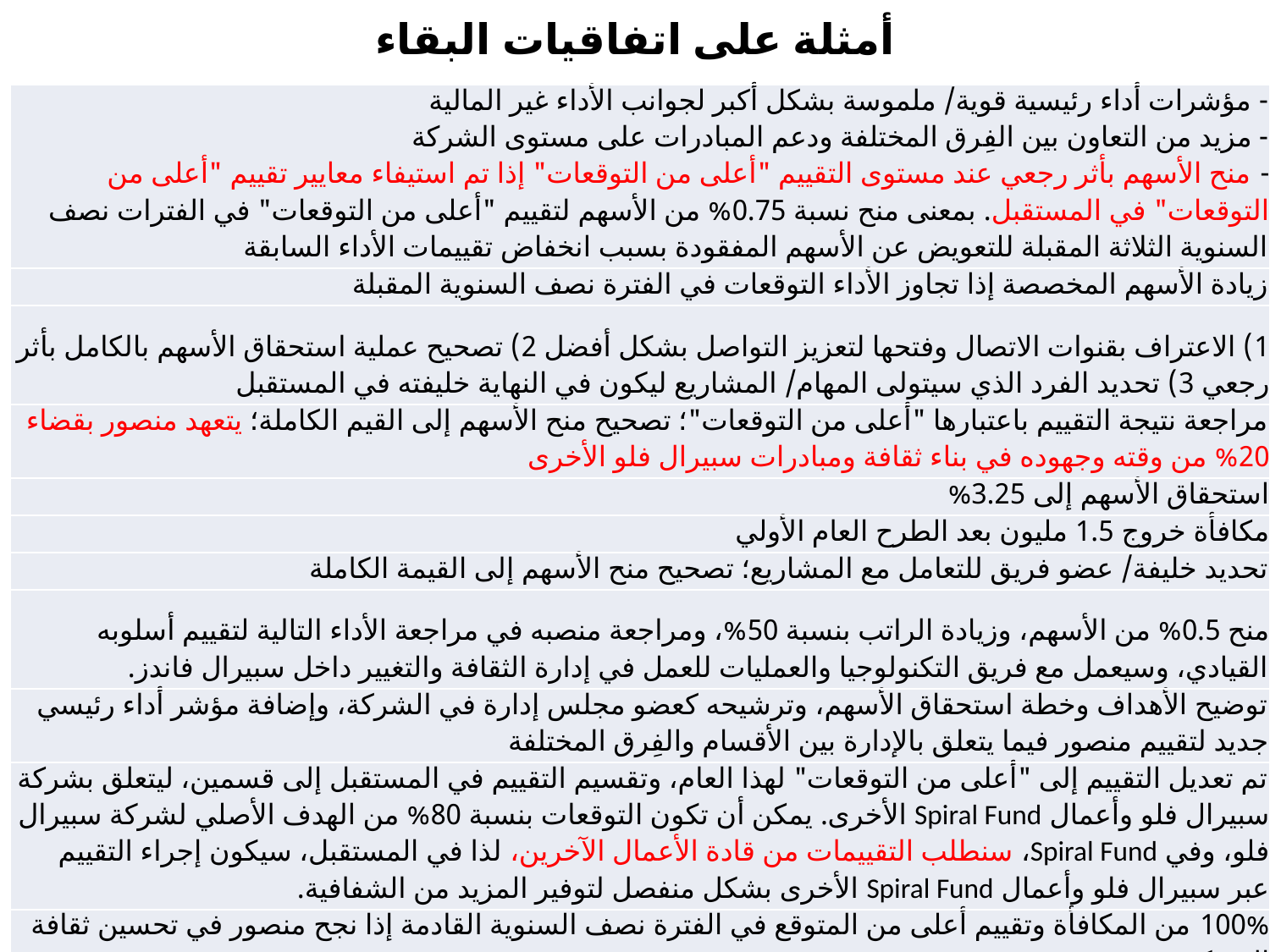

أمثلة على اتفاقيات البقاء
| - مؤشرات أداء رئيسية قوية/ ملموسة بشكل أكبر لجوانب الأداء غير المالية - مزيد من التعاون بين الفِرق المختلفة ودعم المبادرات على مستوى الشركة - منح الأسهم بأثر رجعي عند مستوى التقييم "أعلى من التوقعات" إذا تم استيفاء معايير تقييم "أعلى من التوقعات" في المستقبل. بمعنى منح نسبة 0.75% من الأسهم لتقييم "أعلى من التوقعات" في الفترات نصف السنوية الثلاثة المقبلة للتعويض عن الأسهم المفقودة بسبب انخفاض تقييمات الأداء السابقة |
| --- |
| زيادة الأسهم المخصصة إذا تجاوز الأداء التوقعات في الفترة نصف السنوية المقبلة |
| 1) الاعتراف بقنوات الاتصال وفتحها لتعزيز التواصل بشكل أفضل 2) تصحيح عملية استحقاق الأسهم بالكامل بأثر رجعي 3) تحديد الفرد الذي سيتولى المهام/ المشاريع ليكون في النهاية خليفته في المستقبل |
| مراجعة نتيجة التقييم باعتبارها "أعلى من التوقعات"؛ تصحيح منح الأسهم إلى القيم الكاملة؛ يتعهد منصور بقضاء 20% من وقته وجهوده في بناء ثقافة ومبادرات سبيرال فلو الأخرى |
| استحقاق الأسهم إلى 3.25% |
| مكافأة خروج 1.5 مليون بعد الطرح العام الأولي |
| تحديد خليفة/ عضو فريق للتعامل مع المشاريع؛ تصحيح منح الأسهم إلى القيمة الكاملة |
| منح 0.5% من الأسهم، وزيادة الراتب بنسبة 50%، ومراجعة منصبه في مراجعة الأداء التالية لتقييم أسلوبه القيادي، وسيعمل مع فريق التكنولوجيا والعمليات للعمل في إدارة الثقافة والتغيير داخل سبيرال فاندز. |
| توضيح الأهداف وخطة استحقاق الأسهم، وترشيحه كعضو مجلس إدارة في الشركة، وإضافة مؤشر أداء رئيسي جديد لتقييم منصور فيما يتعلق بالإدارة بين الأقسام والفِرق المختلفة |
| تم تعديل التقييم إلى "أعلى من التوقعات" لهذا العام، وتقسيم التقييم في المستقبل إلى قسمين، ليتعلق بشركة سبيرال فلو وأعمال Spiral Fund الأخرى. يمكن أن تكون التوقعات بنسبة 80% من الهدف الأصلي لشركة سبيرال فلو، وفي Spiral Fund، سنطلب التقييمات من قادة الأعمال الآخرين، لذا في المستقبل، سيكون إجراء التقييم عبر سبيرال فلو وأعمال Spiral Fund الأخرى بشكل منفصل لتوفير المزيد من الشفافية. |
| 100% من المكافأة وتقييم أعلى من المتوقع في الفترة نصف السنوية القادمة إذا نجح منصور في تحسين ثقافة الشركة |